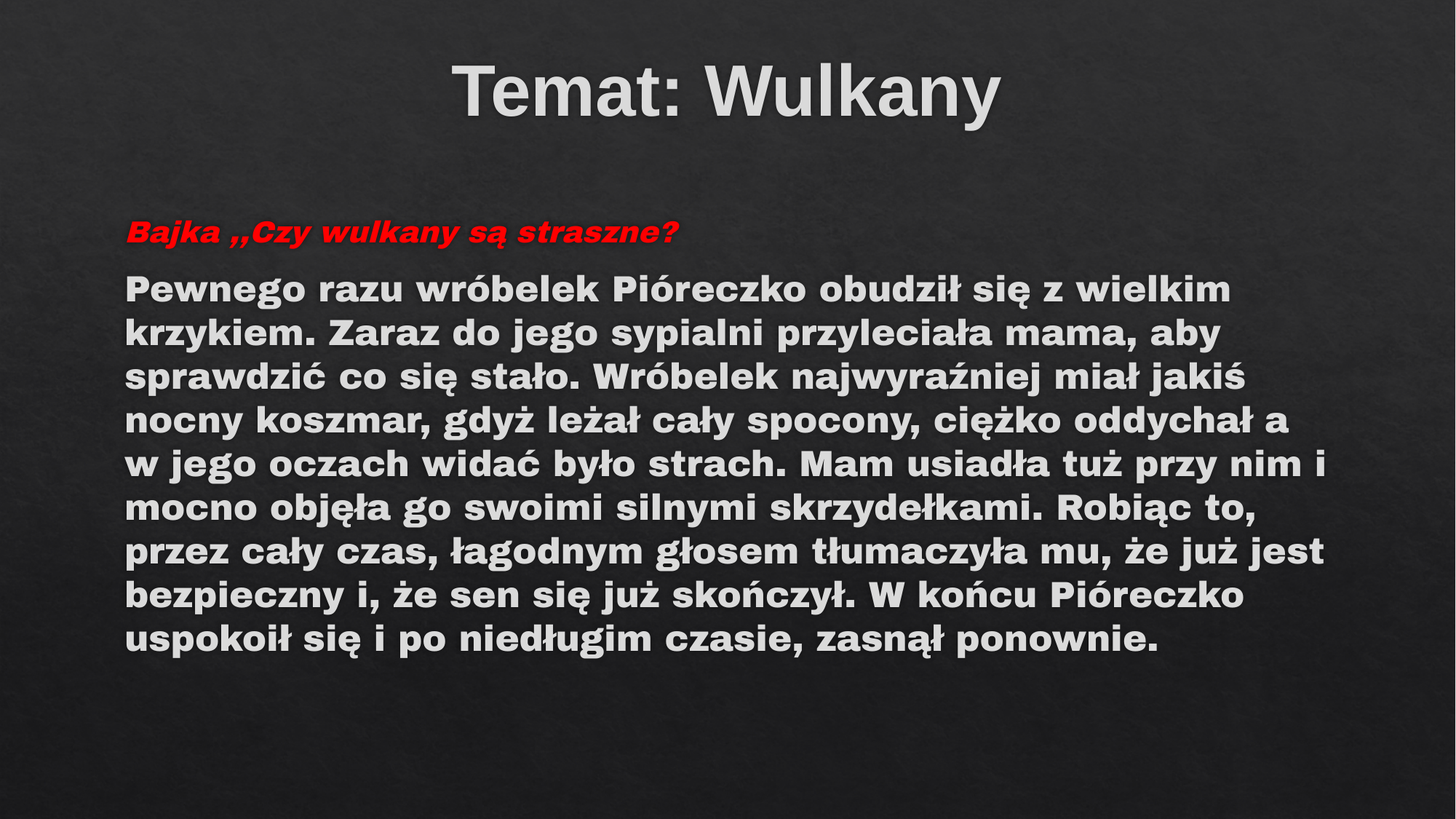

# Temat: Wulkany
Bajka ,,Czy wulkany są straszne?
Pewnego razu wróbelek Pióreczko obudził się z wielkim krzykiem. Zaraz do jego sypialni przyleciała mama, aby sprawdzić co się stało. Wróbelek najwyraźniej miał jakiś nocny koszmar, gdyż leżał cały spocony, ciężko oddychał a w jego oczach widać było strach. Mam usiadła tuż przy nim i mocno objęła go swoimi silnymi skrzydełkami. Robiąc to, przez cały czas, łagodnym głosem tłumaczyła mu, że już jest bezpieczny i, że sen się już skończył. W końcu Pióreczko uspokoił się i po niedługim czasie, zasnął ponownie.